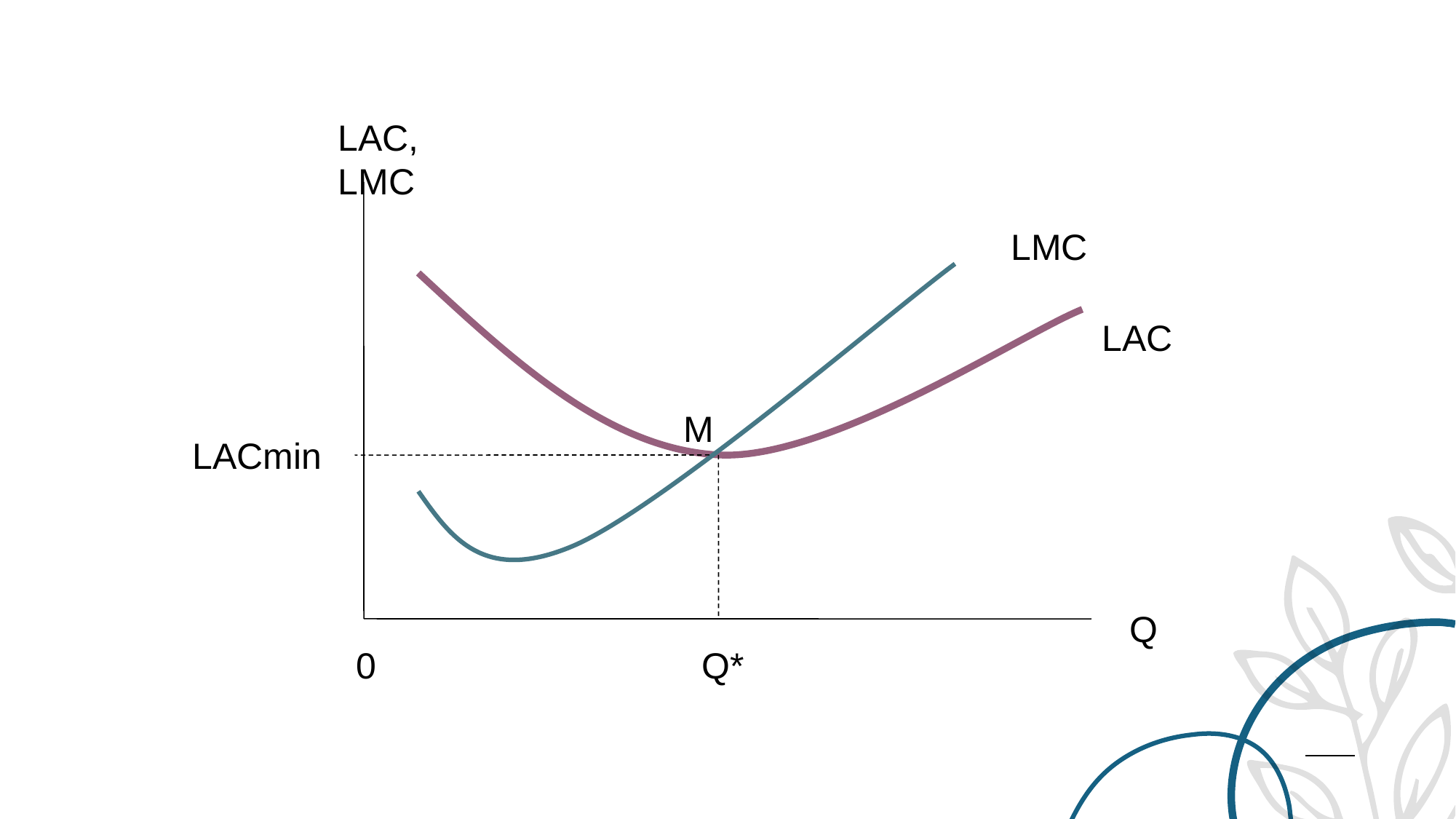

LAC,LMC

LMC

LAC
M
LACmin

Q

0
Q*